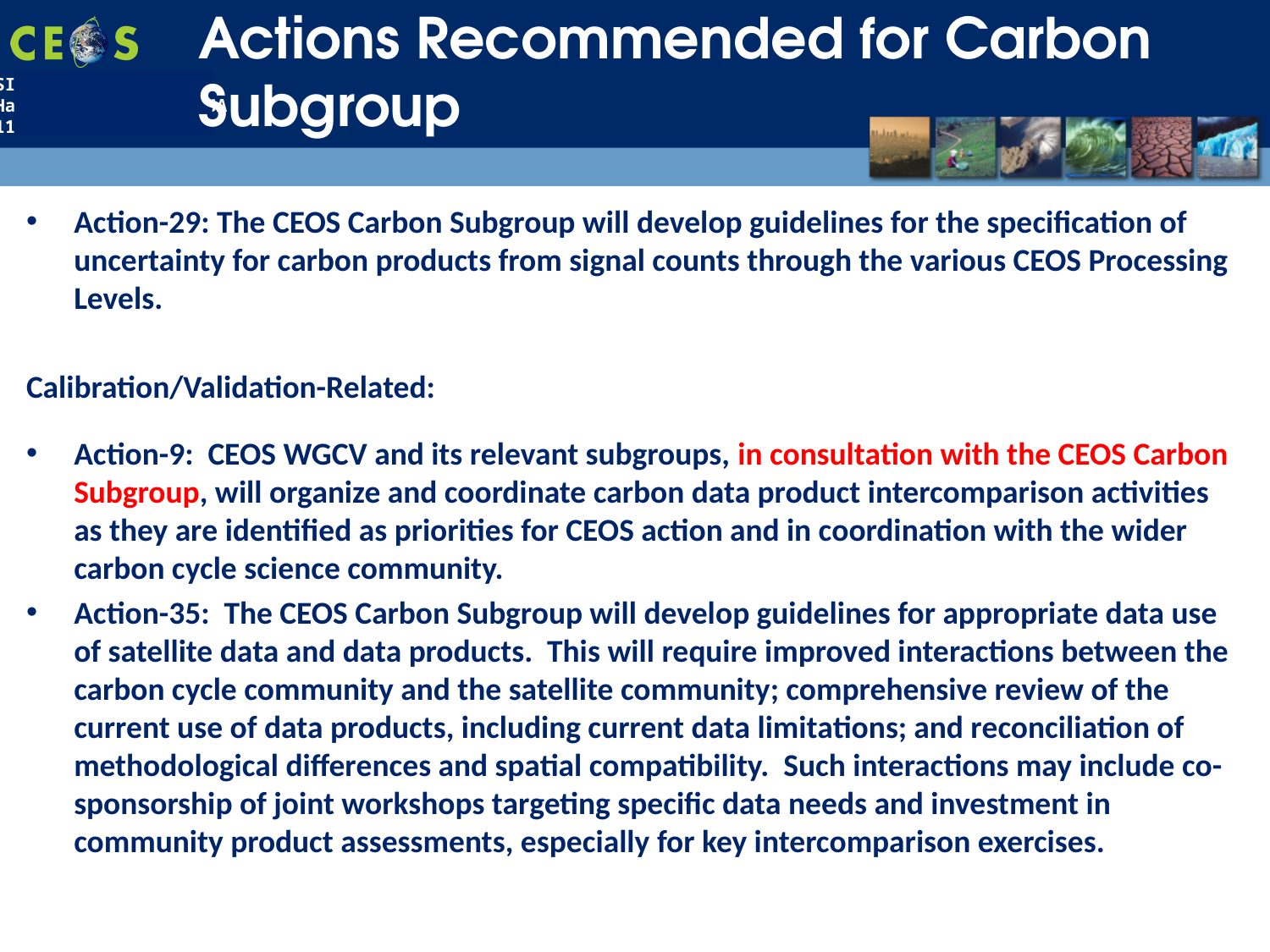

# Actions Recommended for Carbon Subgroup

Action-29: The CEOS Carbon Subgroup will develop guidelines for the specification of uncertainty for carbon products from signal counts through the various CEOS Processing Levels.

Calibration/Validation-Related:

Action-9:  CEOS WGCV and its relevant subgroups, in consultation with the CEOS Carbon Subgroup, will organize and coordinate carbon data product intercomparison activities as they are identified as priorities for CEOS action and in coordination with the wider carbon cycle science community.
Action-35:  The CEOS Carbon Subgroup will develop guidelines for appropriate data use of satellite data and data products.  This will require improved interactions between the carbon cycle community and the satellite community; comprehensive review of the current use of data products, including current data limitations; and reconciliation of methodological differences and spatial compatibility.  Such interactions may include co-sponsorship of joint workshops targeting specific data needs and investment in community product assessments, especially for key intercomparison exercises.